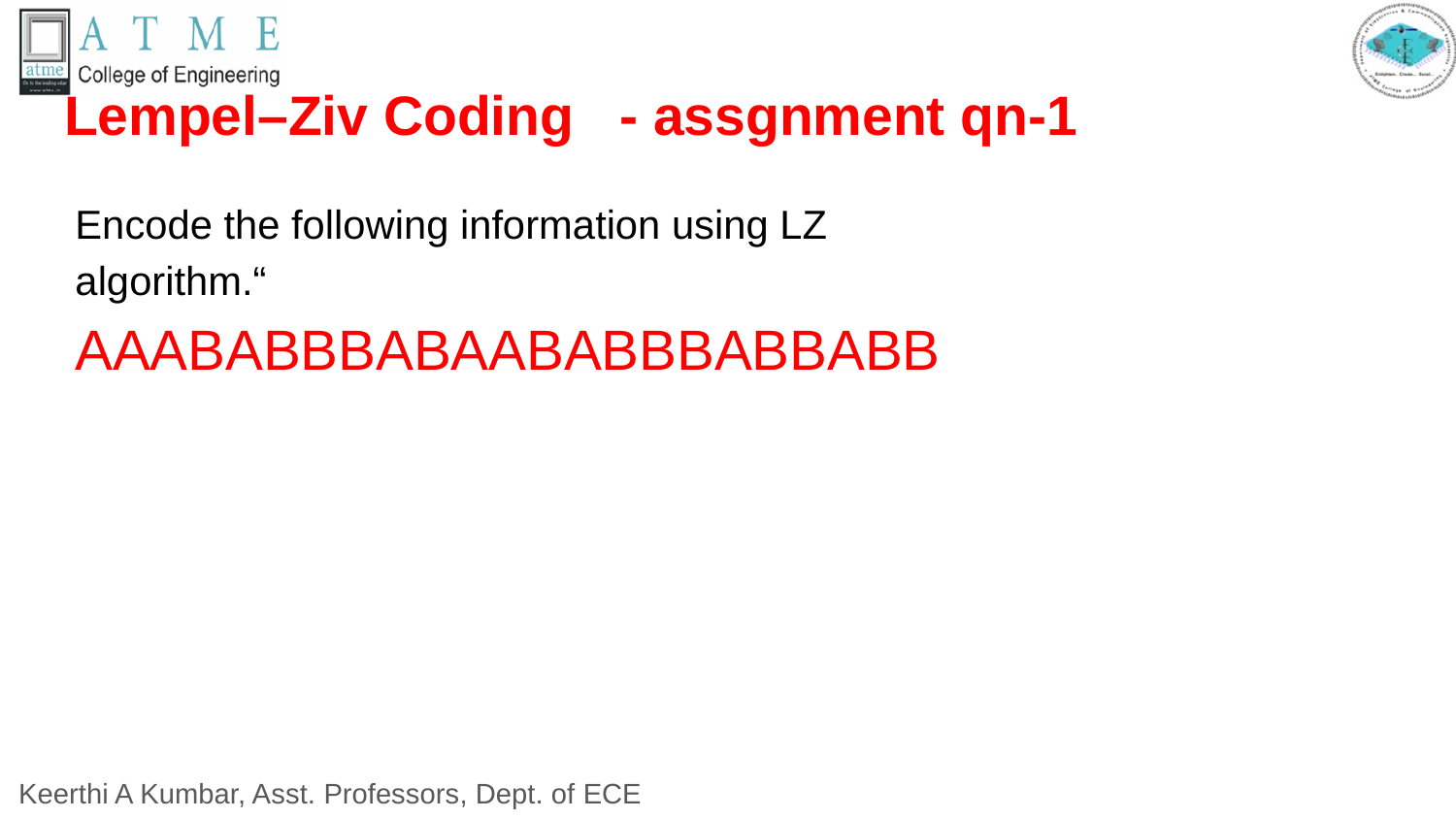

# Lempel–Ziv Coding   - assgnment qn-1
Encode the following information using LZ algorithm.“
AAABABBBABAABABBBABBABB